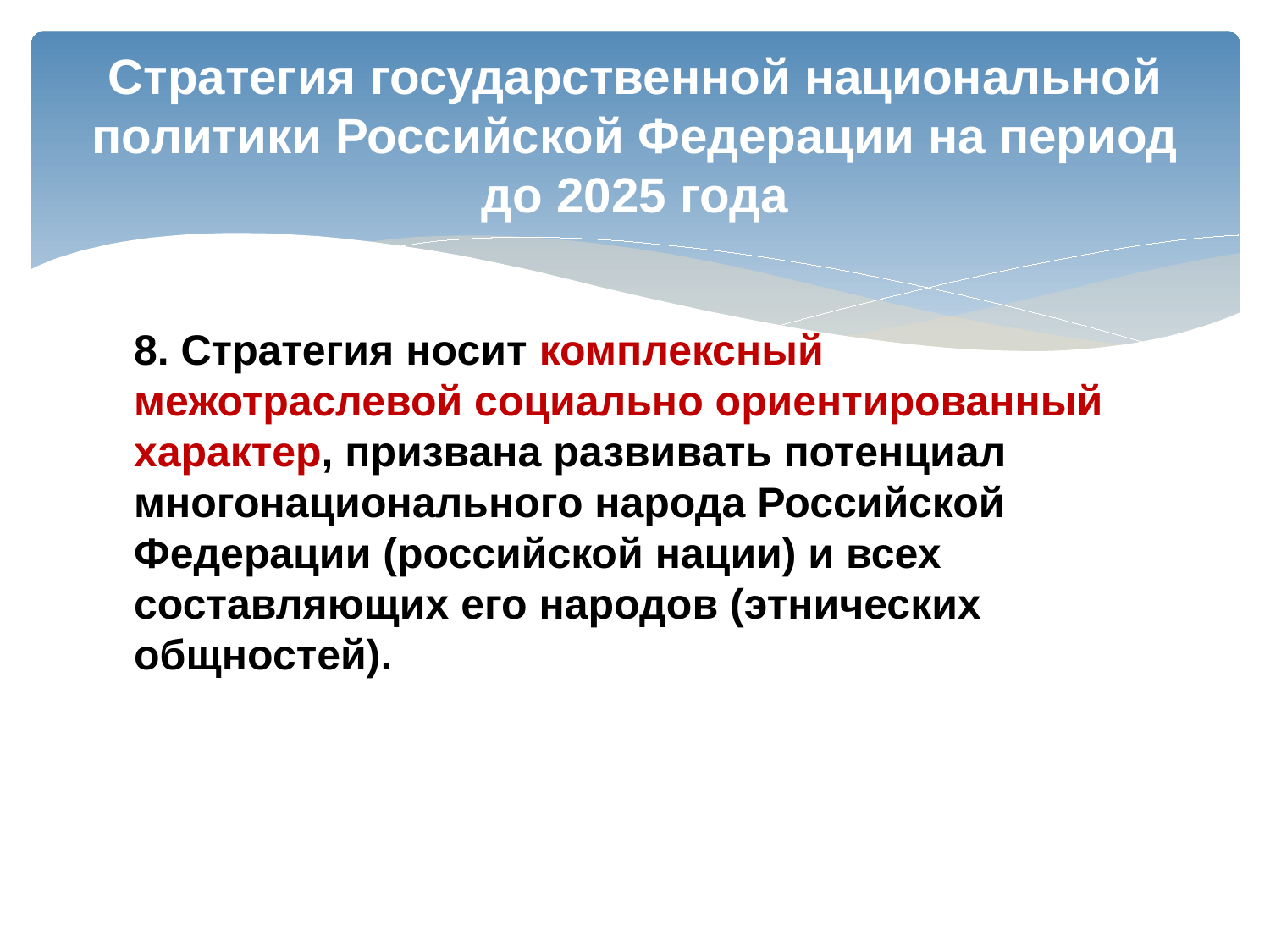

# Стратегия государственной национальной политики Российской Федерации на период до 2025 года
8. Стратегия носит комплексный межотраслевой социально ориентированный характер, призвана развивать потенциал многонационального народа Российской Федерации (российской нации) и всех составляющих его народов (этнических общностей).